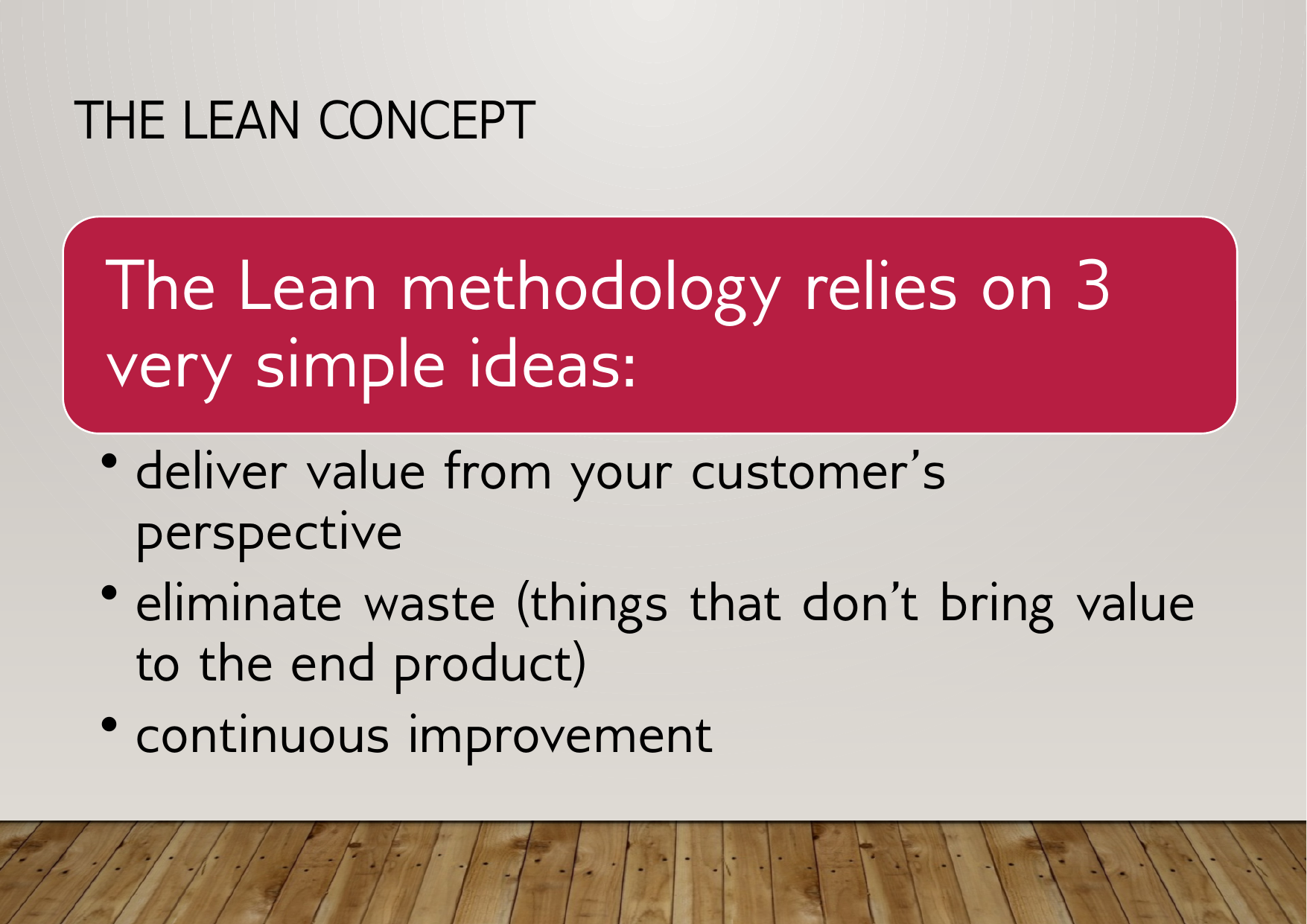

# The lean concept
The Lean methodology relies on 3 very simple ideas:
deliver value from your customer’s perspective
eliminate waste (things that don’t bring value to the end product)
continuous improvement